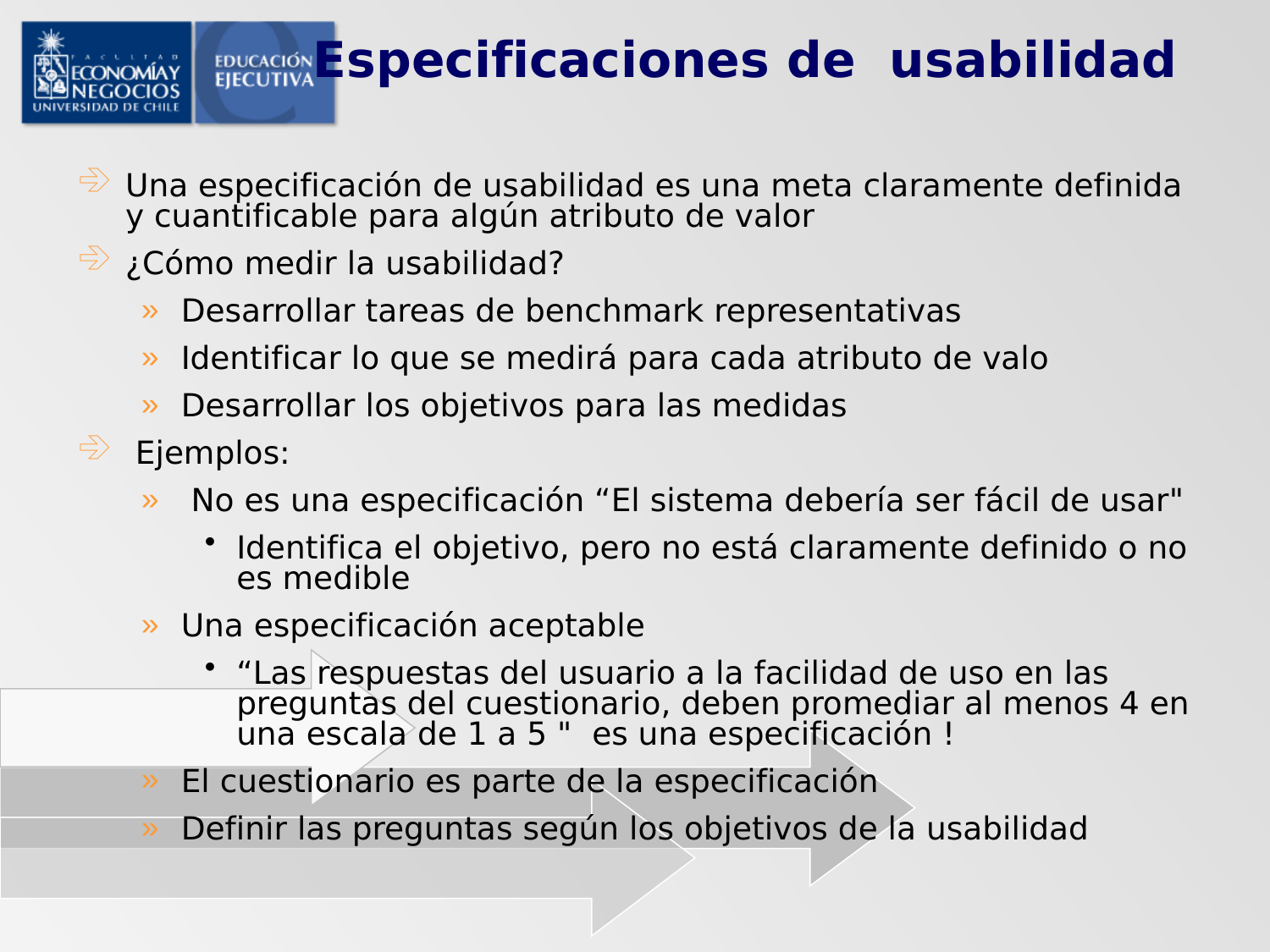

# Especificaciones de  usabilidad
Una especificación de usabilidad es una meta claramente definida y cuantificable para algún atributo de valor
¿Cómo medir la usabilidad?
Desarrollar tareas de benchmark representativas
Identificar lo que se medirá para cada atributo de valo
Desarrollar los objetivos para las medidas
 Ejemplos:
 No es una especificación “El sistema debería ser fácil de usar"
Identifica el objetivo, pero no está claramente definido o no es medible
Una especificación aceptable
“Las respuestas del usuario a la facilidad de uso en las preguntas del cuestionario, deben promediar al menos 4 en una escala de 1 a 5 "  es una especificación !
El cuestionario es parte de la especificación
Definir las preguntas según los objetivos de la usabilidad